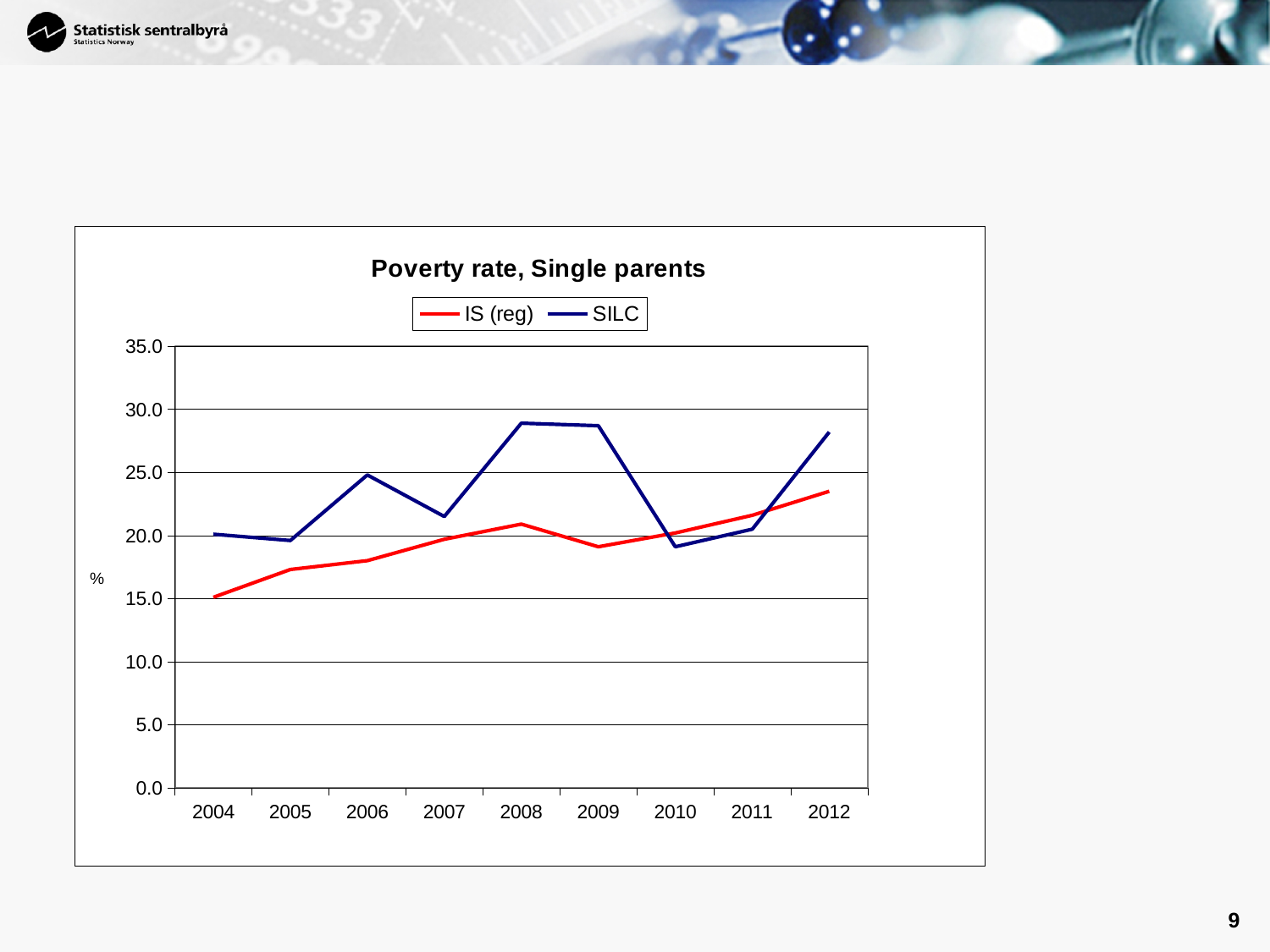

#

### Chart: Poverty rate, Single parents

| Category | IS (reg) | SILC |
|---|---|---|
| 2004 | 15.1 | 20.1 |
| 2005 | 17.3 | 19.6 |
| 2006 | 18.0 | 24.8 |
| 2007 | 19.7 | 21.5 |
| 2008 | 20.9 | 28.9 |
| 2009 | 19.1 | 28.7 |
| 2010 | 20.2 | 19.1 |
| 2011 | 21.6 | 20.5 |
| 2012 | 23.5 | 28.2 |
9